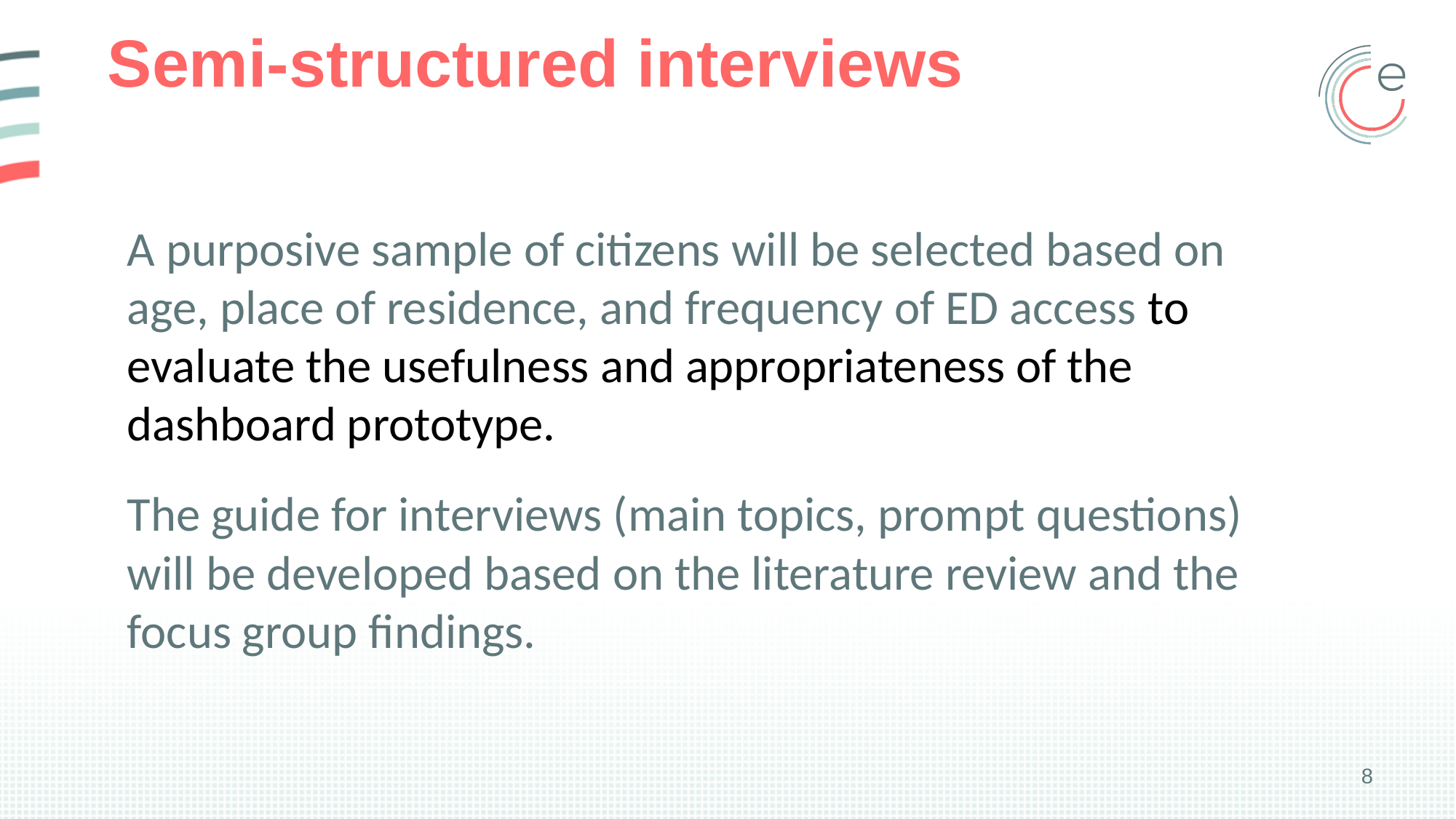

# Semi-structured interviews

A purposive sample of citizens will be selected based on age, place of residence, and frequency of ED access to evaluate the usefulness and appropriateness of the dashboard prototype.

The guide for interviews (main topics, prompt questions) will be developed based on the literature review and the focus group findings.